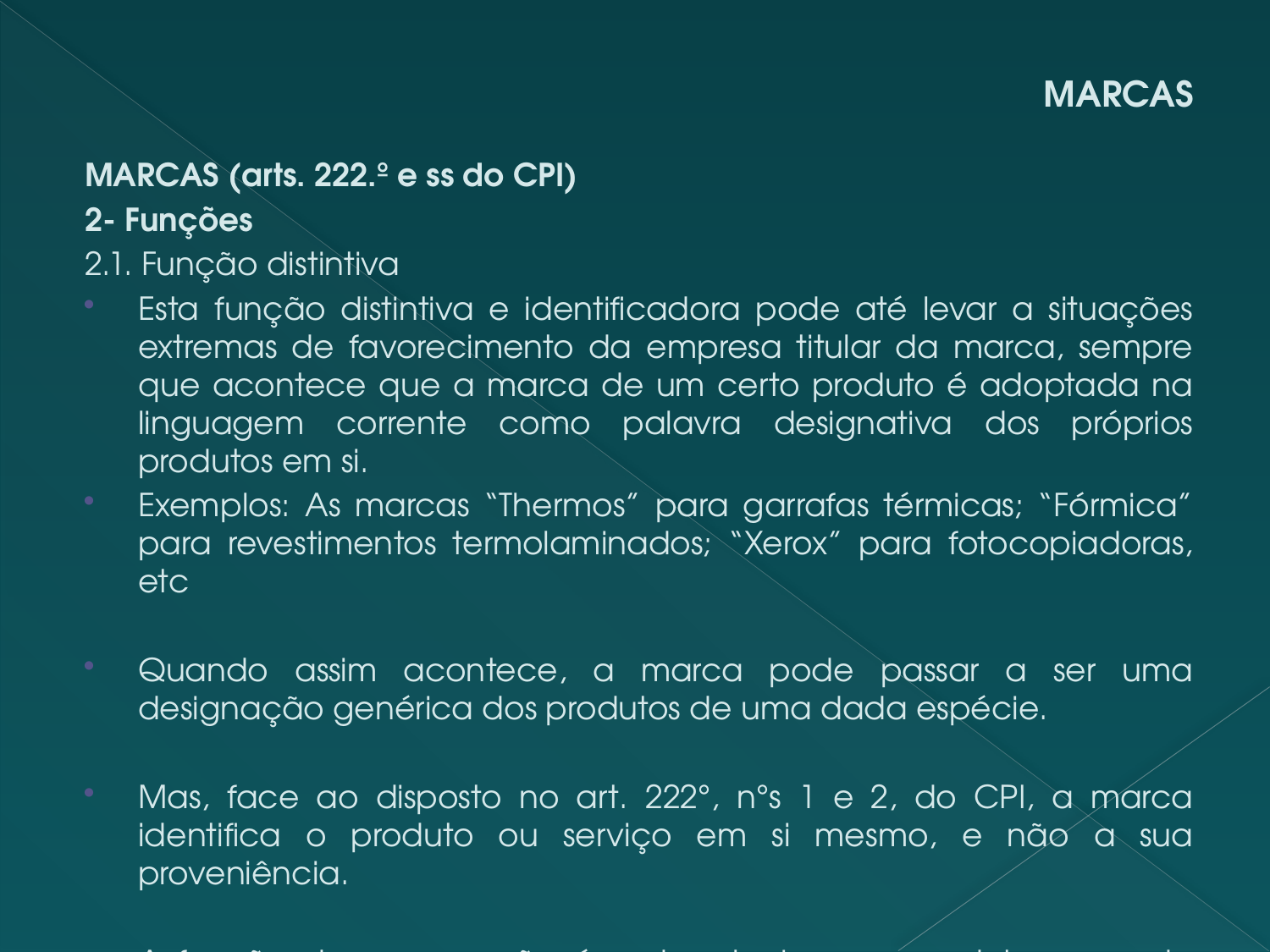

# MARCAS
MARCAS (arts. 222.º e ss do CPI)
2- Funções
2.1. Função distintiva
Esta função distintiva e identificadora pode até levar a situações extremas de favorecimento da empresa titular da marca, sempre que acontece que a marca de um certo produto é adoptada na linguagem corrente como palavra designativa dos próprios produtos em si.
Exemplos: As marcas “Thermos” para garrafas térmicas; “Fórmica” para revestimentos termolaminados; “Xerox” para fotocopiadoras, etc

Quando assim acontece, a marca pode passar a ser uma designação genérica dos produtos de uma dada espécie.

Mas, face ao disposto no art. 222°, n°s 1 e 2, do CPI, a marca identifica o produto ou serviço em si mesmo, e não a sua proveniência.

A função da marca  não é a de relacionar o produto marcado com a empresa que o produz ou comercializa.